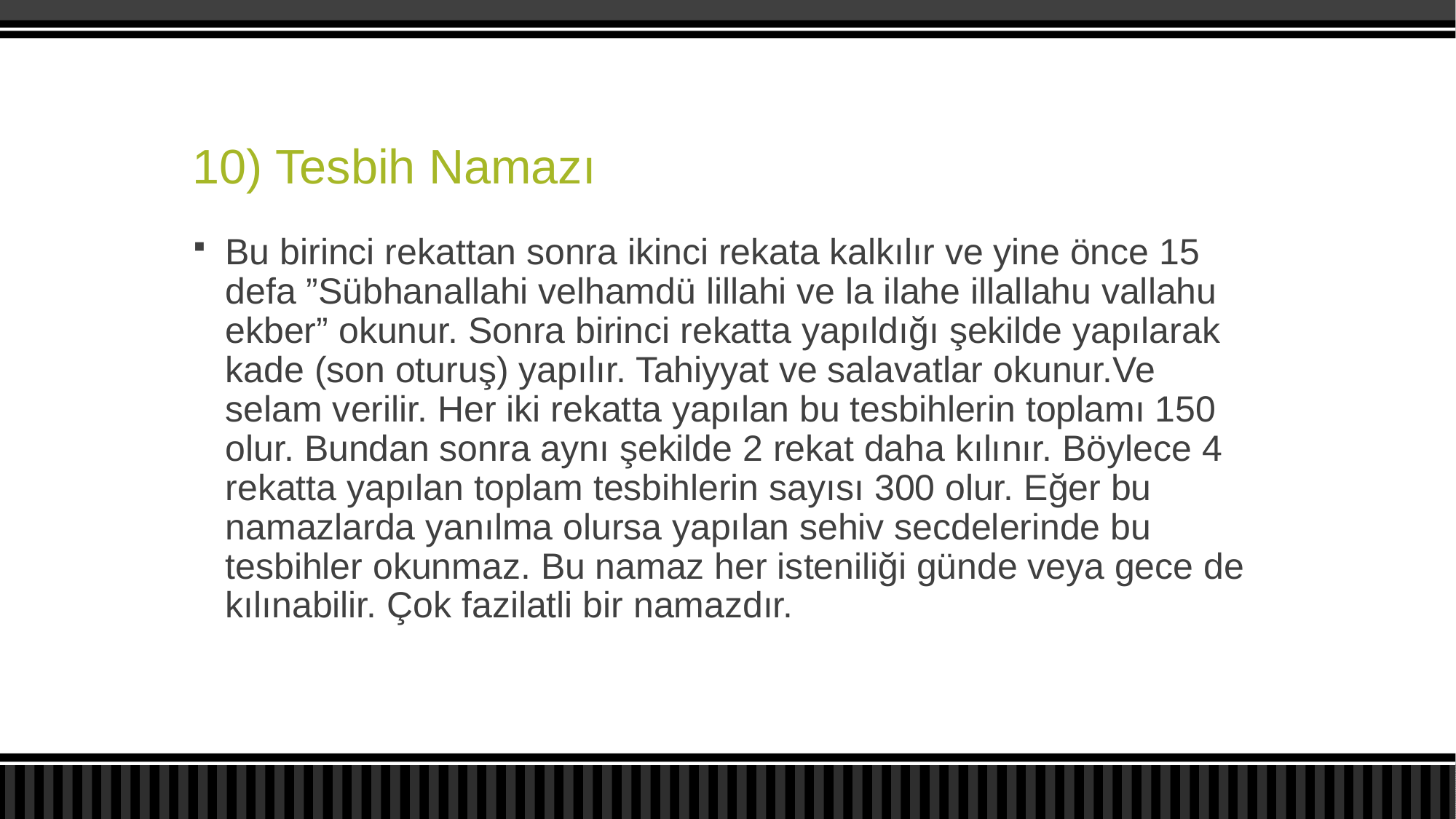

# 10) Tesbih Namazı
Bu birinci rekattan sonra ikinci rekata kalkılır ve yine önce 15 defa ”Sübhanallahi velhamdü lillahi ve la ilahe illallahu vallahu ekber” okunur. Sonra birinci rekatta yapıldığı şekilde yapılarak kade (son oturuş) yapılır. Tahiyyat ve salavatlar okunur.Ve selam verilir. Her iki rekatta yapılan bu tesbihlerin toplamı 150 olur. Bundan sonra aynı şekilde 2 rekat daha kılınır. Böylece 4 rekatta yapılan toplam tesbihlerin sayısı 300 olur. Eğer bu namazlarda yanılma olursa yapılan sehiv secdelerinde bu tesbihler okunmaz. Bu namaz her isteniliği günde veya gece de kılınabilir. Çok fazilatli bir namazdır.